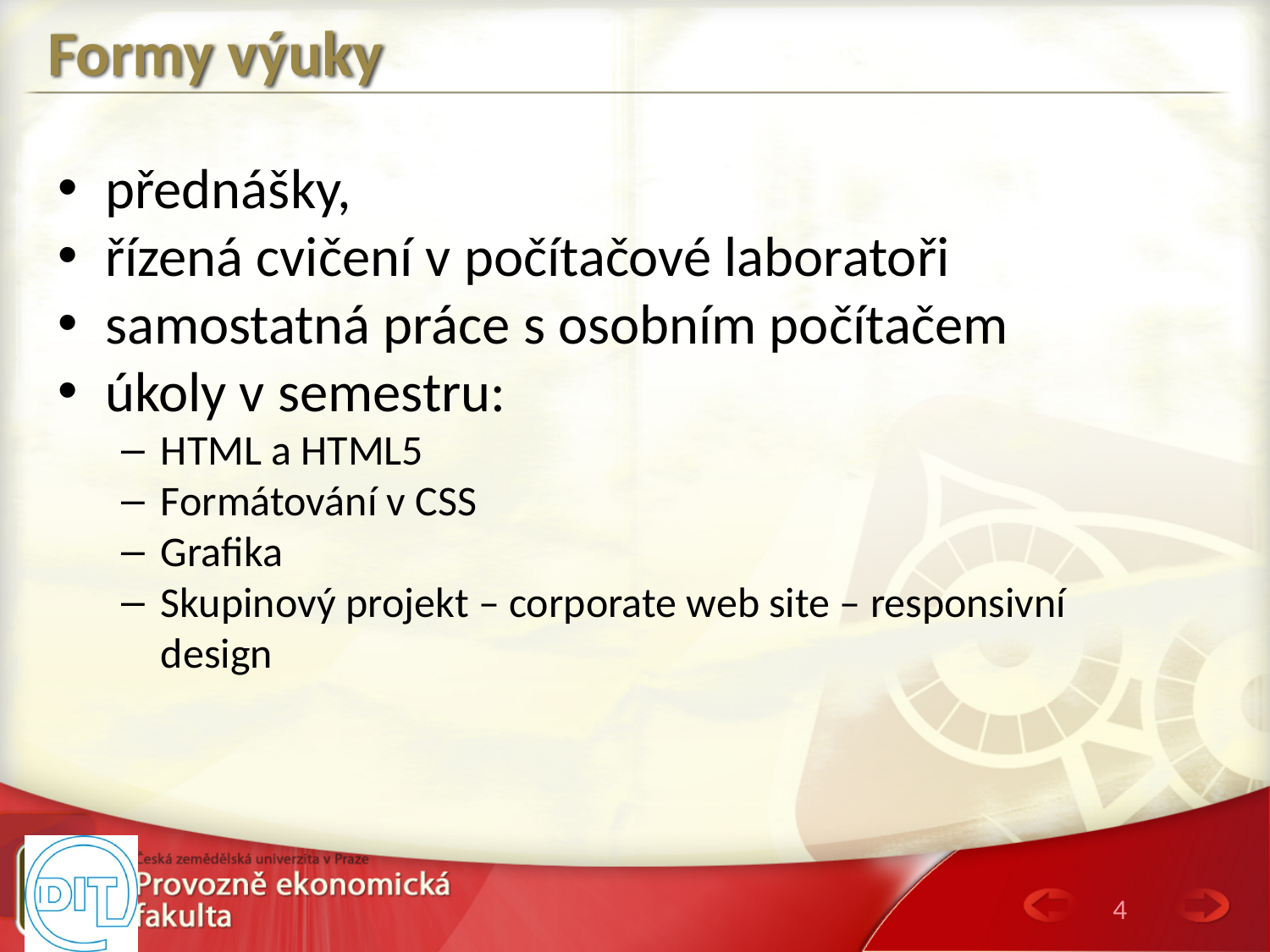

# Formy výuky
přednášky,
řízená cvičení v počítačové laboratoři
samostatná práce s osobním počítačem
úkoly v semestru:
HTML a HTML5
Formátování v CSS
Grafika
Skupinový projekt – corporate web site – responsivní design